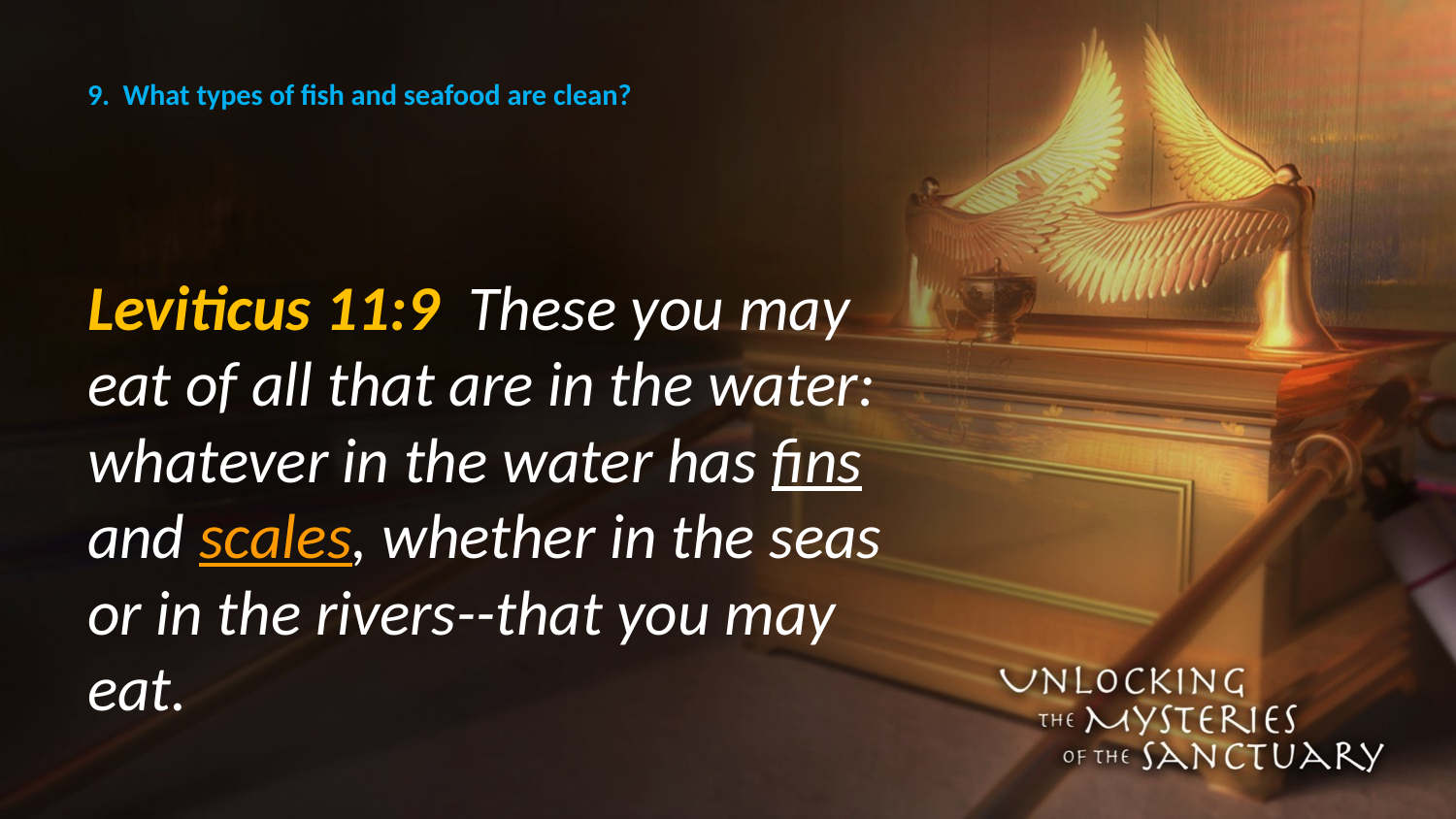

# 9.  What types of fish and seafood are clean?

Leviticus 11:9  These you may eat of all that are in the water: whatever in the water has fins and scales, whether in the seas or in the rivers--that you may eat.